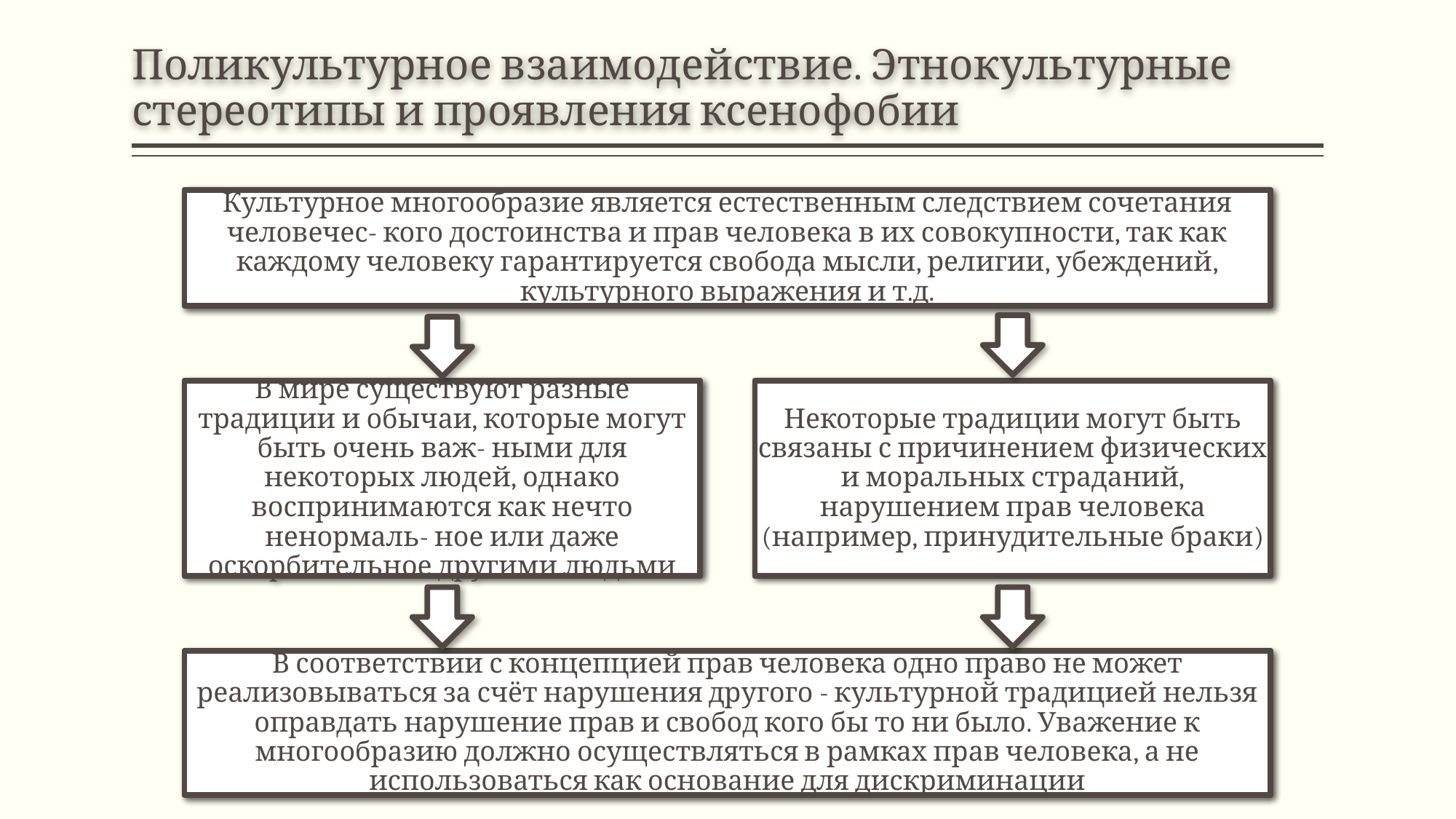

# Поликультурное взаимодействие. Этнокультурные стереотипы и проявления ксенофобии

Культурное многообразие является естественным следствием сочетания человечес- кого достоинства и прав человека в их совокупности, так как каждому человеку гарантируется свобода мысли, религии, убеждений, культурного выражения и т.д.

В мире существуют разные традиции и обычаи, которые могут быть очень важ- ными для некоторых людей, однако воспринимаются как нечто ненормаль- ное или даже оскорбительное другими людьми

Некоторые традиции могут быть связаны с причинением физических и моральных страданий, нарушением прав человека (например, принудительные браки)

В соответствии с концепцией прав человека одно право не может реализовываться за счёт нарушения другого - культурной традицией нельзя оправдать нарушение прав и свобод кого бы то ни было. Уважение к многообразию должно осуществляться в рамках прав человека, а не использоваться как основание для дискриминации